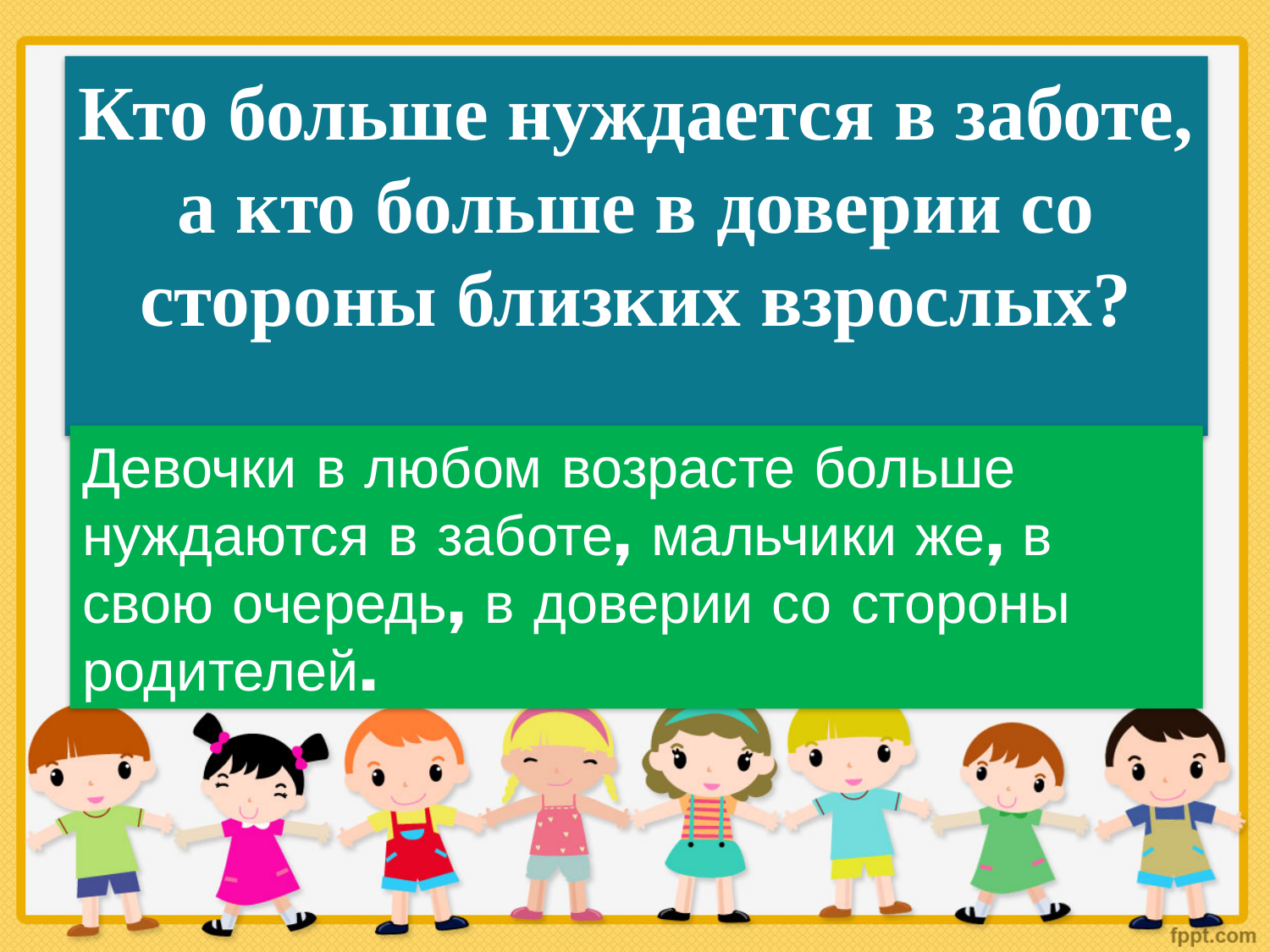

Кто больше нуждается в заботе, а кто больше в доверии со стороны близких взрослых?
Девочки в любом возрасте больше нуждаются в заботе, мальчики же, в свою очередь, в доверии со стороны родителей.